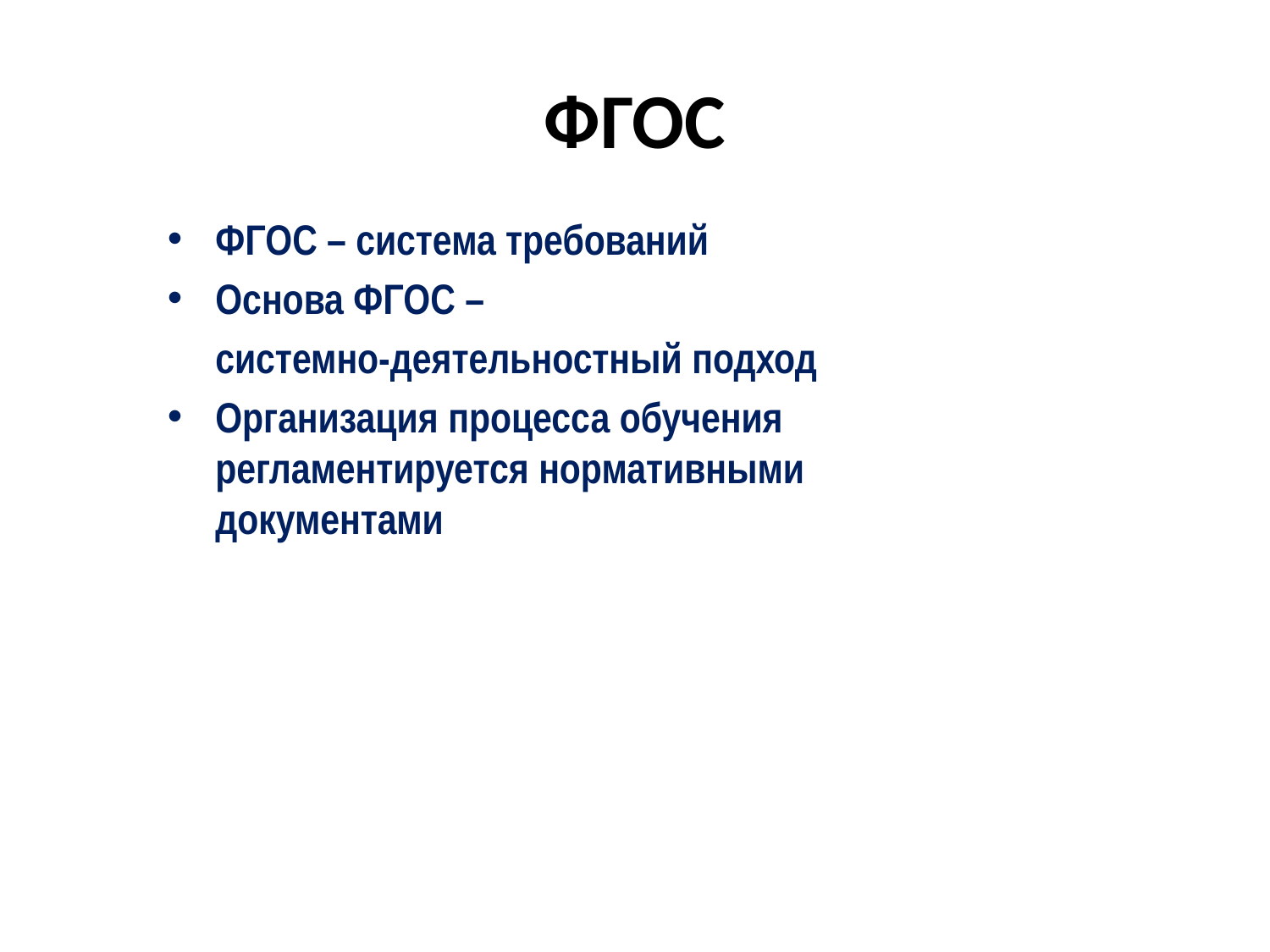

# ФГОС
ФГОС – система требований
Основа ФГОС –
  	системно-деятельностный подход
Организация процесса обучения регламентируется нормативными документами